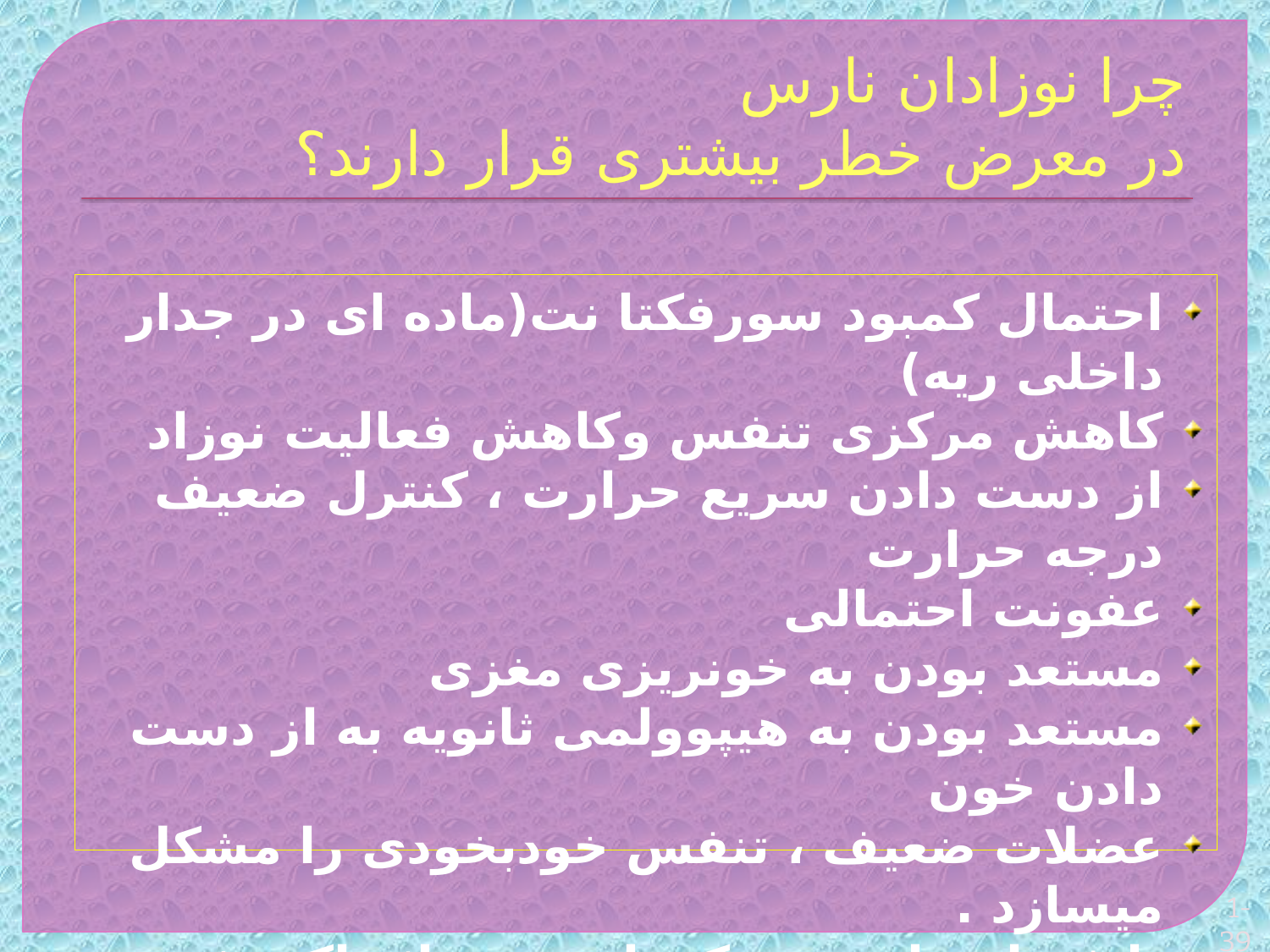

# چرا نوزادان نارس در معرض خطر بیشتری قرار دارند؟
احتمال کمبود سورفکتا نت(ماده ای در جدار داخلی ریه)
کاهش مرکزی تنفس وکاهش فعالیت نوزاد
از دست دادن سریع حرارت ، کنترل ضعیف درجه حرارت
عفونت احتمالی
مستعد بودن به خونریزی مغزی
مستعد بودن به هیپوولمی ثانویه به از دست دادن خون
عضلات ضعیف ، تنفس خودبخودی را مشکل میسازد .
با فتهای نارس ممکن است در اثر اکسیژن  زیادی آسیب ببینند .
1-39